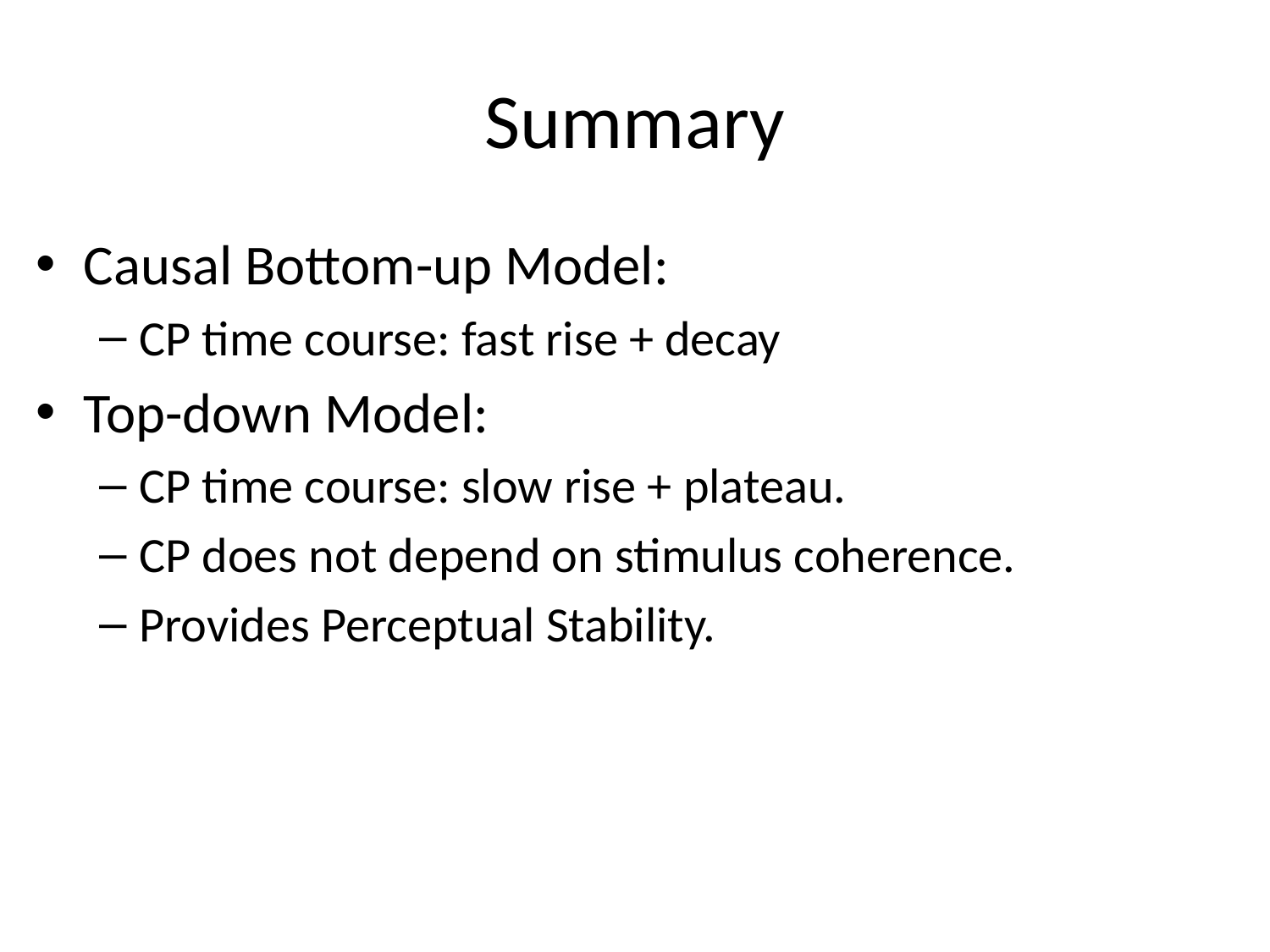

# Summary
Causal Bottom-up Model:
CP time course: fast rise + decay
Top-down Model:
CP time course: slow rise + plateau.
CP does not depend on stimulus coherence.
Provides Perceptual Stability.